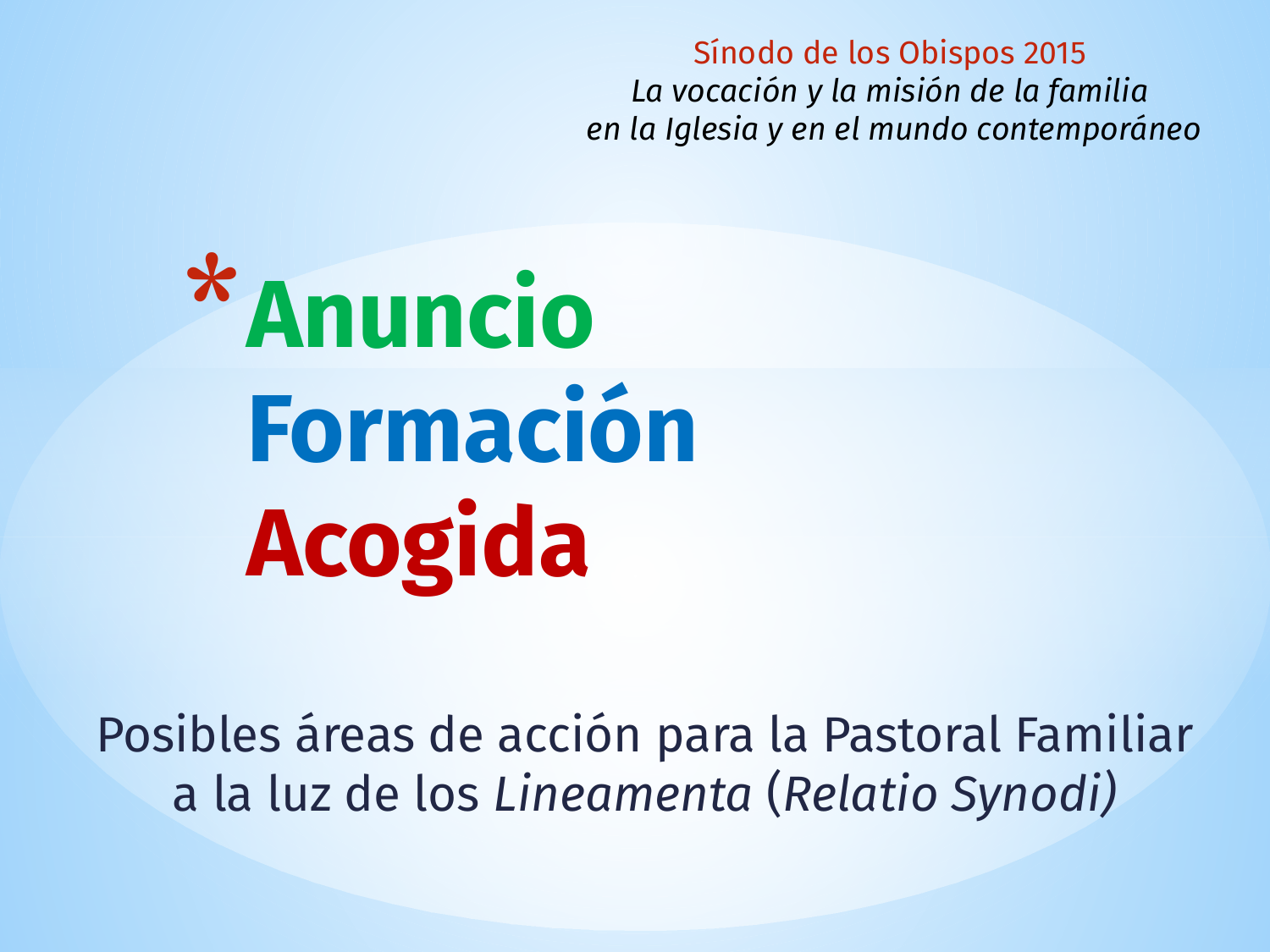

Sínodo de los Obispos 2015
La vocación y la misión de la familia
 en la Iglesia y en el mundo contemporáneo
# Anuncio Formación Acogida
Posibles áreas de acción para la Pastoral Familiar
a la luz de los Lineamenta (Relatio Synodi)